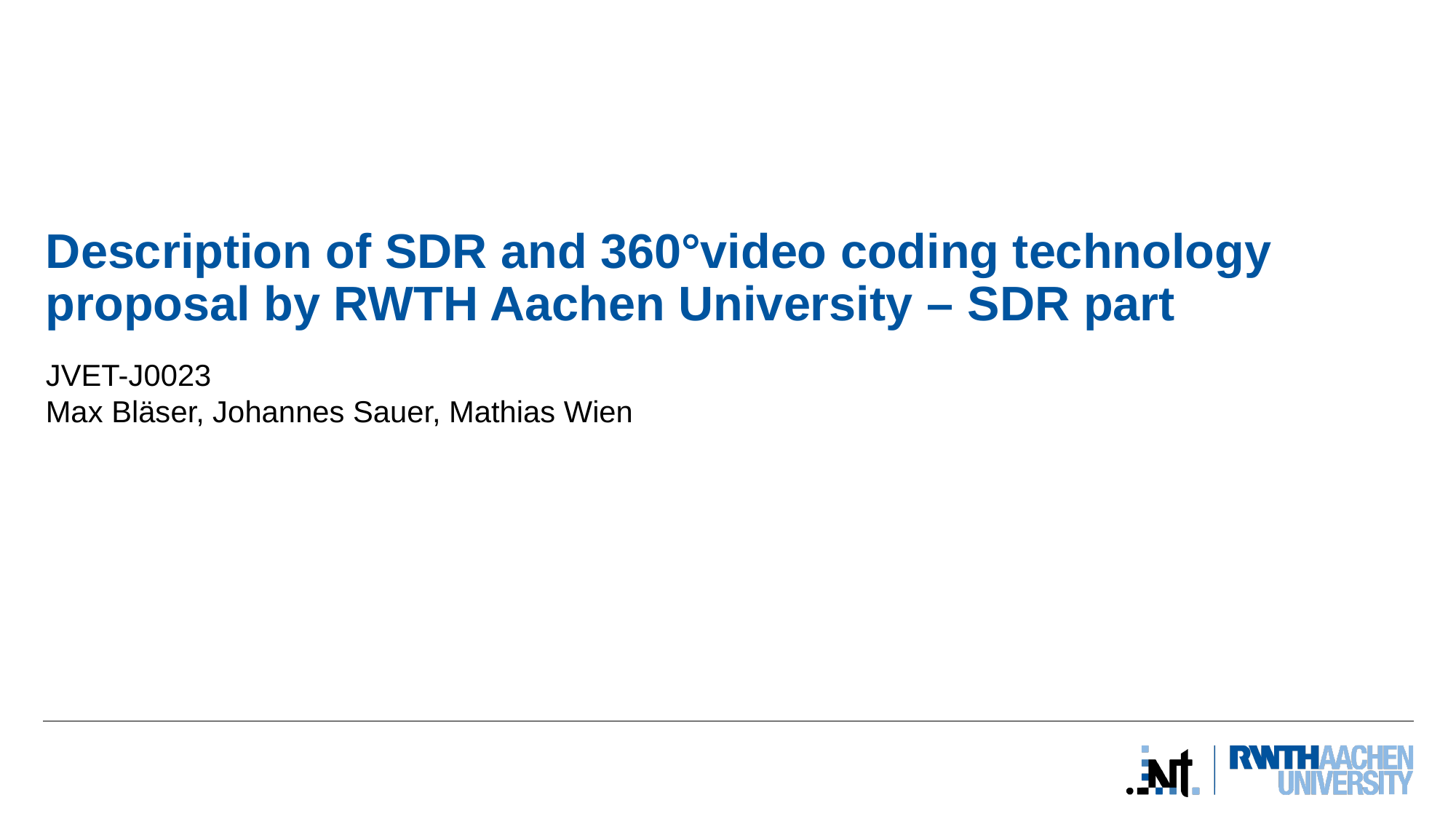

# Description of SDR and 360°video coding technology proposal by RWTH Aachen University – SDR part
JVET-J0023
Max Bläser, Johannes Sauer, Mathias Wien